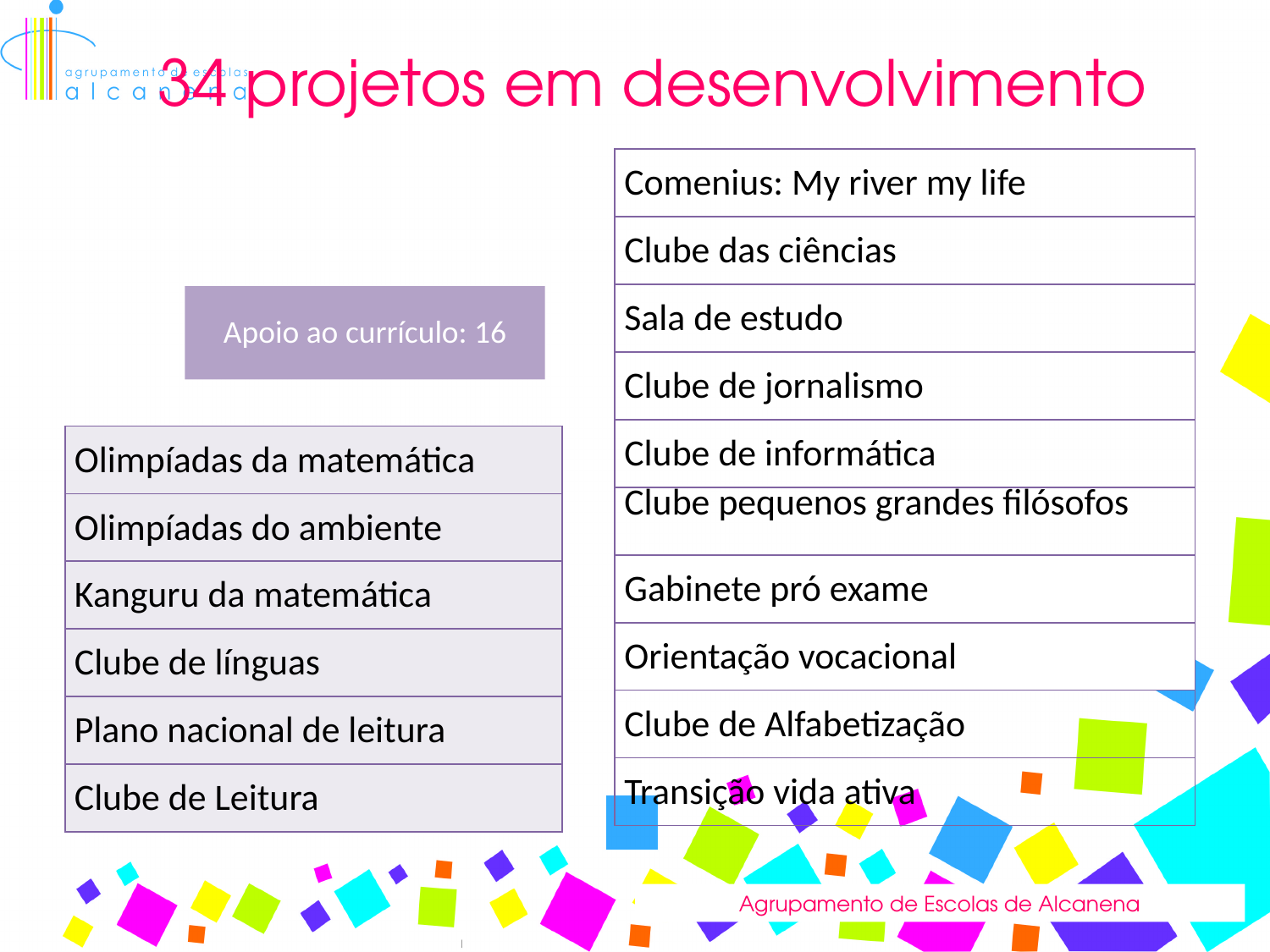

# 34 projetos em desenvolvimento
| Comenius: My river my life |
| --- |
| Clube das ciências |
| Sala de estudo |
| Clube de jornalismo |
| Clube de informática |
| Clube pequenos grandes filósofos |
| Gabinete pró exame |
| Orientação vocacional |
| Clube de Alfabetização |
| Transição vida ativa |
Apoio ao currículo: 16
| Olimpíadas da matemática |
| --- |
| Olimpíadas do ambiente |
| Kanguru da matemática |
| Clube de línguas |
| Plano nacional de leitura |
| Clube de Leitura |
Agrupamento de Escolas de Alcanena